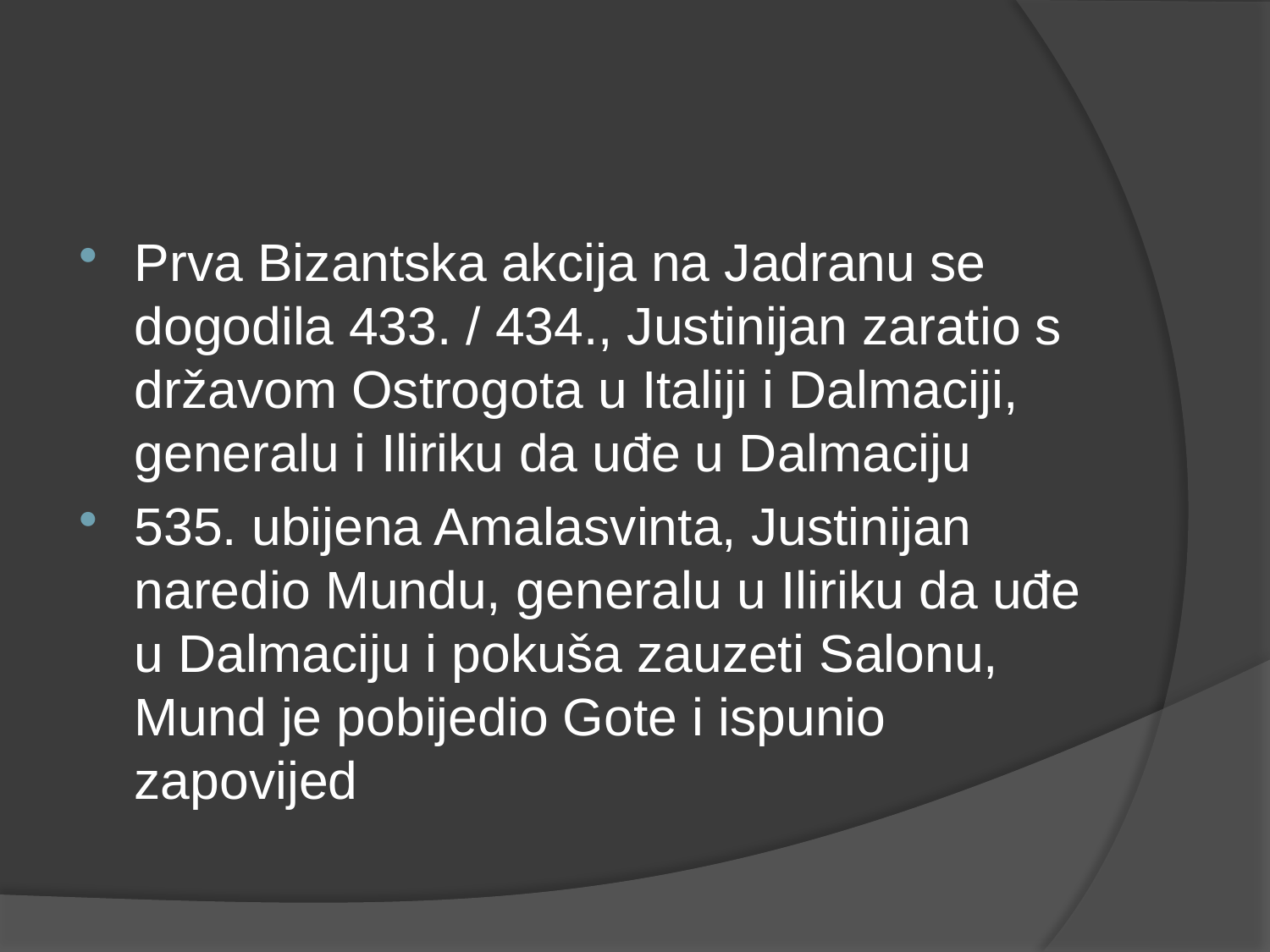

#
Prva Bizantska akcija na Jadranu se dogodila 433. / 434., Justinijan zaratio s državom Ostrogota u Italiji i Dalmaciji, generalu i Iliriku da uđe u Dalmaciju
535. ubijena Amalasvinta, Justinijan naredio Mundu, generalu u Iliriku da uđe u Dalmaciju i pokuša zauzeti Salonu, Mund je pobijedio Gote i ispunio zapovijed